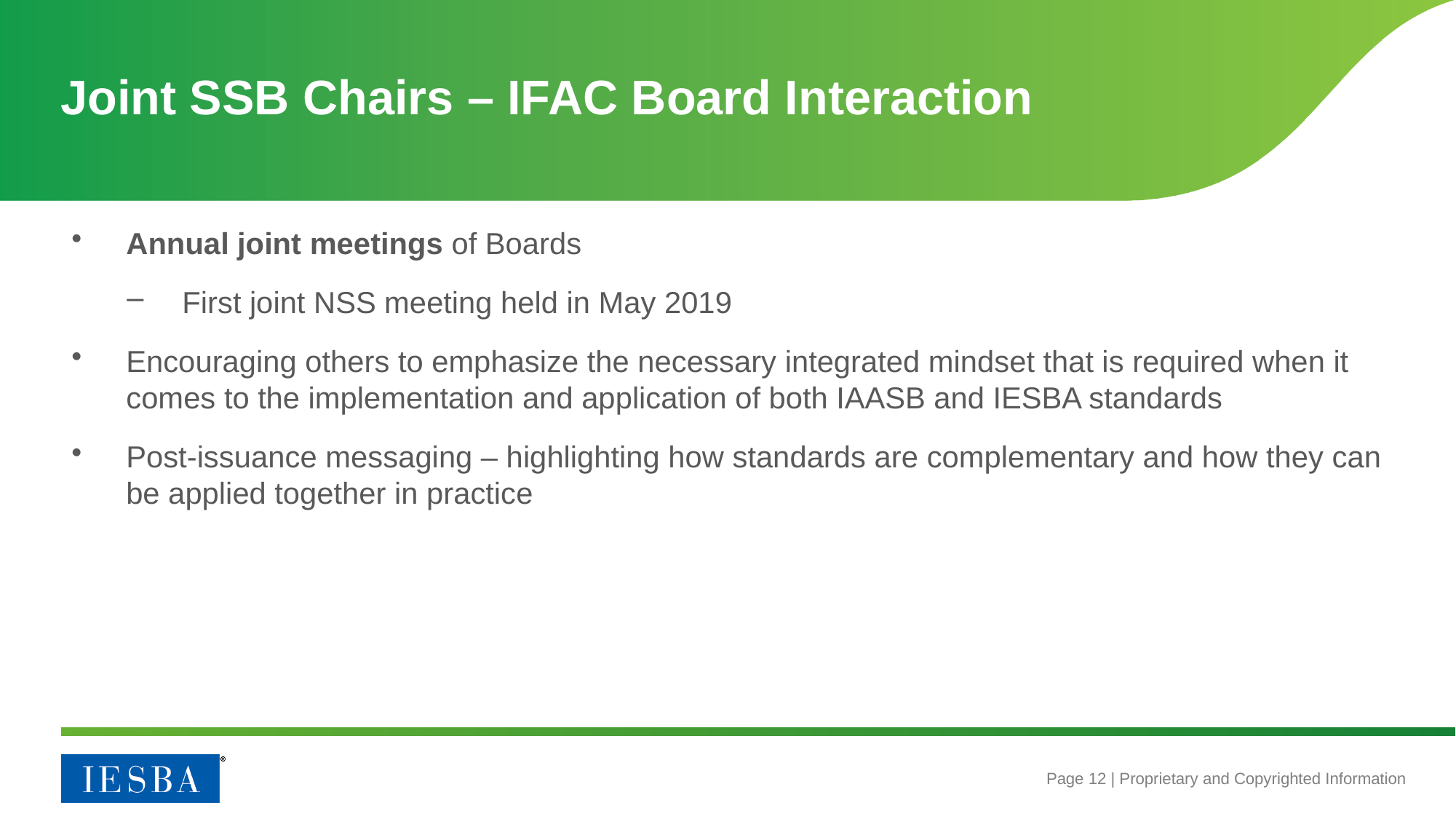

# Joint SSB Chairs – IFAC Board Interaction
Annual joint meetings of Boards
First joint NSS meeting held in May 2019
Encouraging others to emphasize the necessary integrated mindset that is required when it comes to the implementation and application of both IAASB and IESBA standards
Post-issuance messaging – highlighting how standards are complementary and how they can be applied together in practice